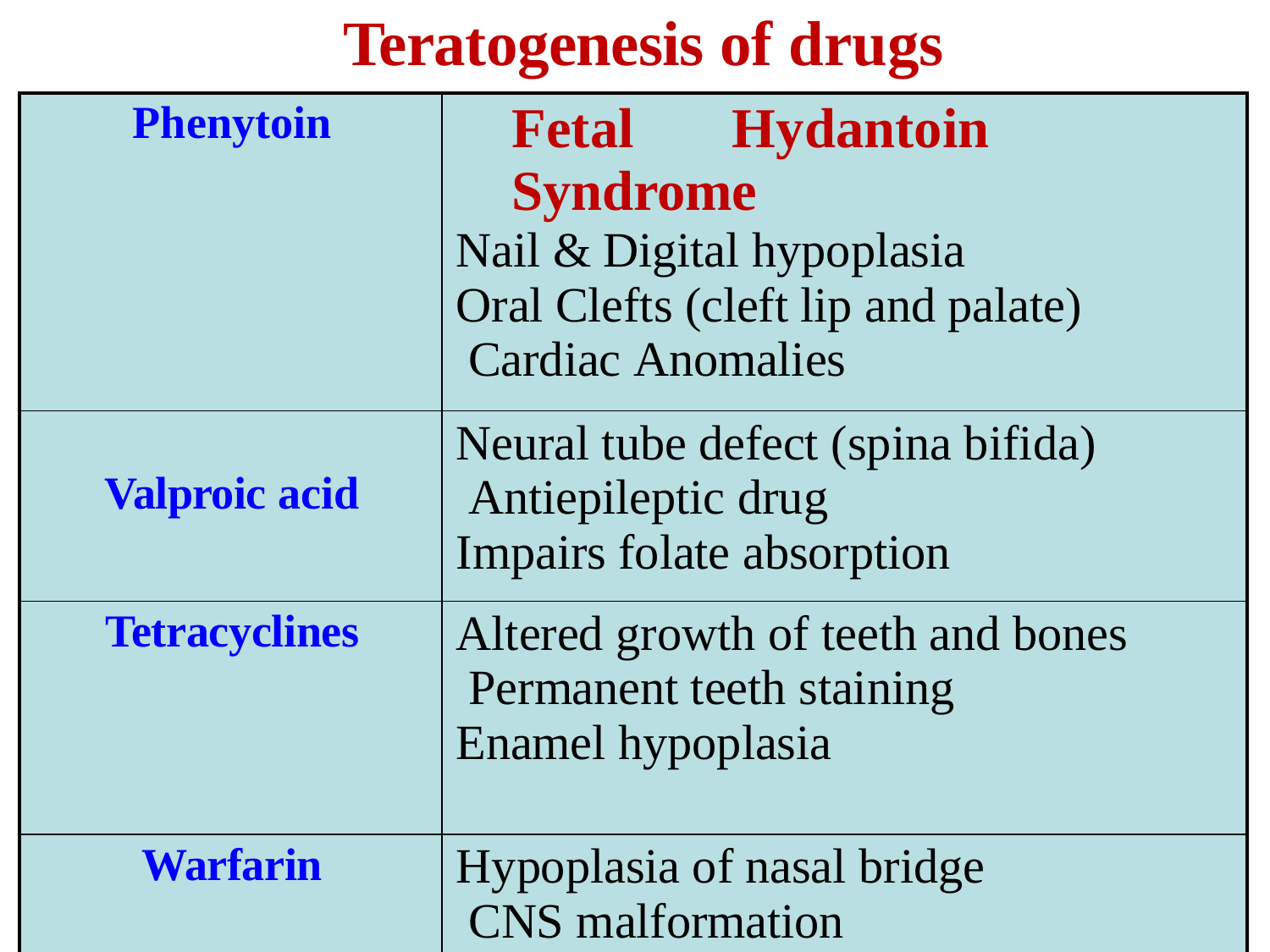

# Teratogenesis of drugs
| Phenytoin | Fetal Hydantoin Syndrome Nail & Digital hypoplasia Oral Clefts (cleft lip and palate) Cardiac Anomalies |
| --- | --- |
| Valproic acid | Neural tube defect (spina bifida) Antiepileptic drug Impairs folate absorption |
| Tetracyclines | Altered growth of teeth and bones Permanent teeth staining Enamel hypoplasia |
| Warfarin | Hypoplasia of nasal bridge CNS malformation |